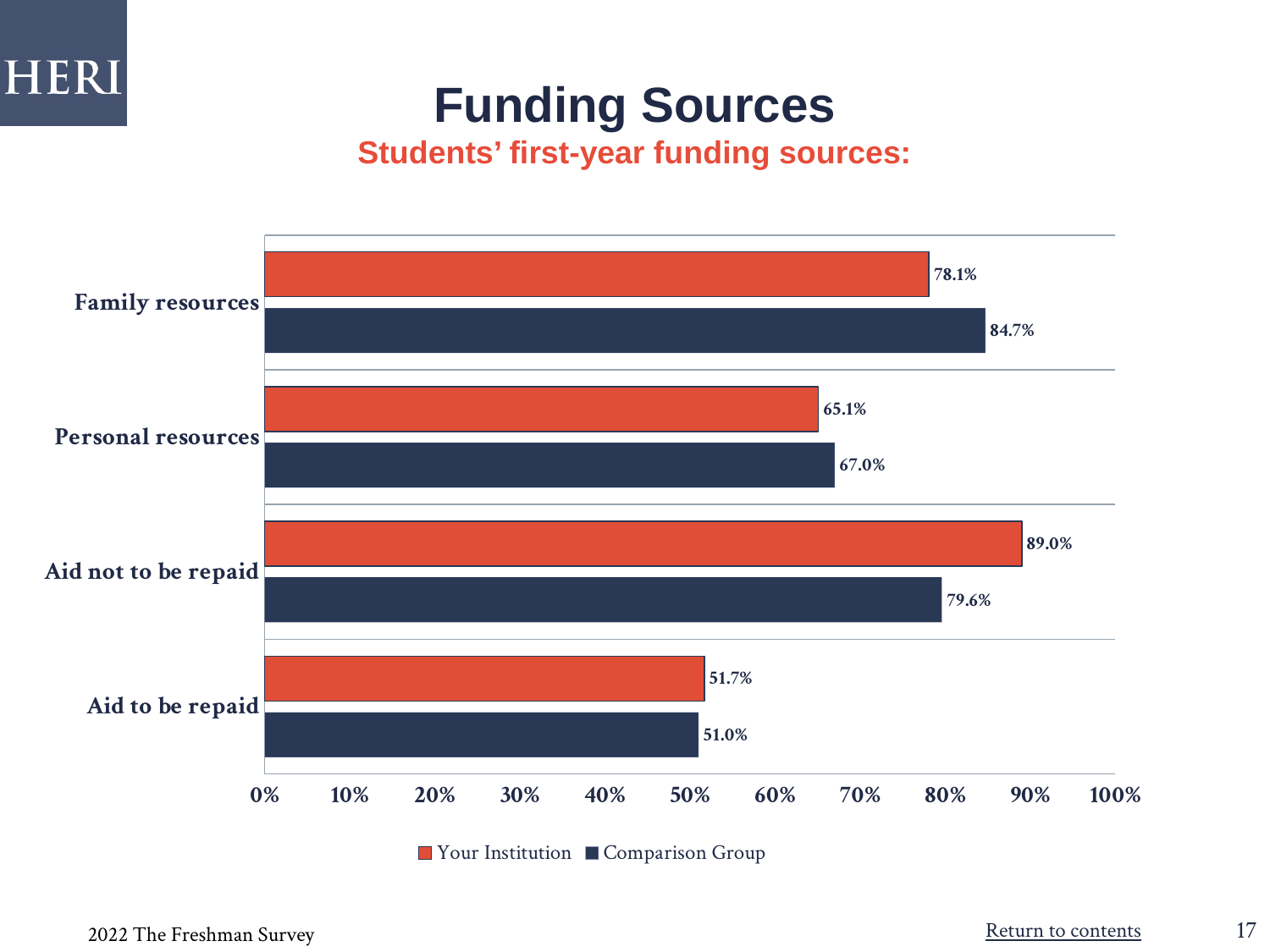

Funding Sources
Students’ first-year funding sources:

### Chart

| Category | Comparison Group | Your Institution |
|---|---|---|
| Aid to be repaid | 0.51 | 0.517 |
| Aid not to be repaid | 0.796 | 0.89 |
| Personal resources | 0.67 | 0.651 |
| Family resources | 0.847 | 0.781 |
2022 The Freshman Survey
Return to contents
17